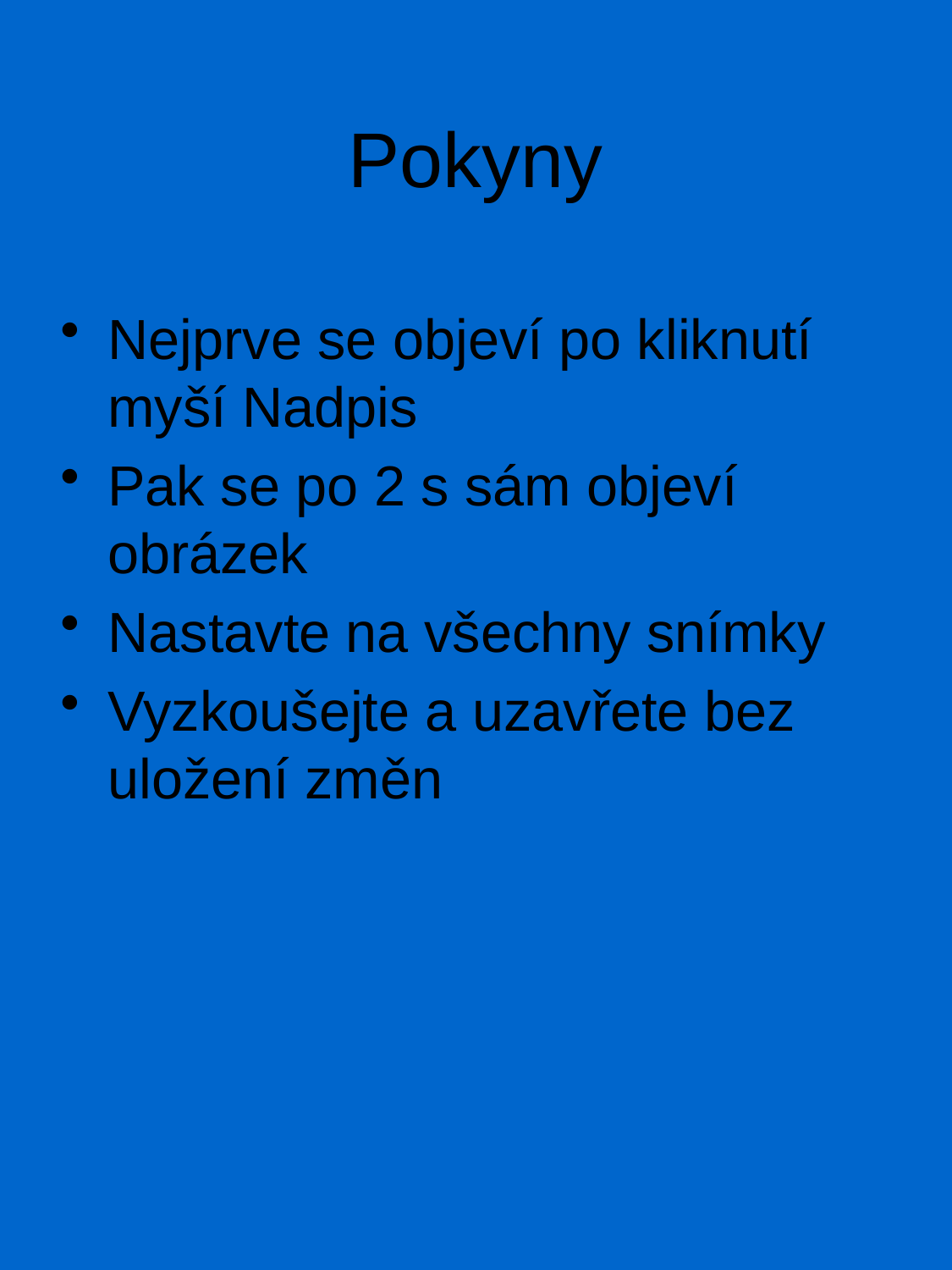

# Pokyny
Nejprve se objeví po kliknutí myší Nadpis
Pak se po 2 s sám objeví obrázek
Nastavte na všechny snímky
Vyzkoušejte a uzavřete bez uložení změn